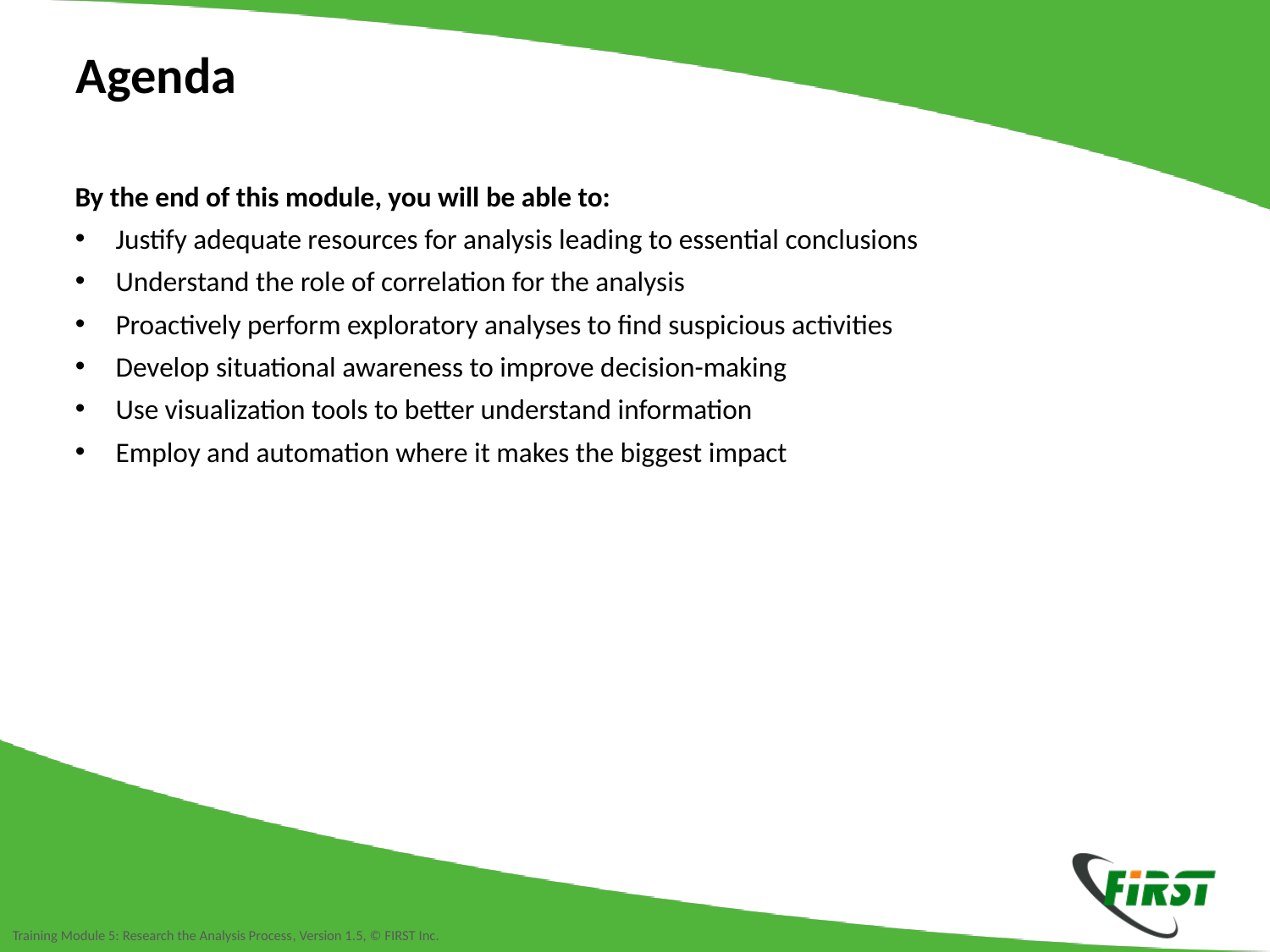

Agenda
By the end of this module, you will be able to:
Justify adequate resources for analysis leading to essential conclusions
Understand the role of correlation for the analysis
Proactively perform exploratory analyses to find suspicious activities
Develop situational awareness to improve decision-making
Use visualization tools to better understand information
Employ and automation where it makes the biggest impact